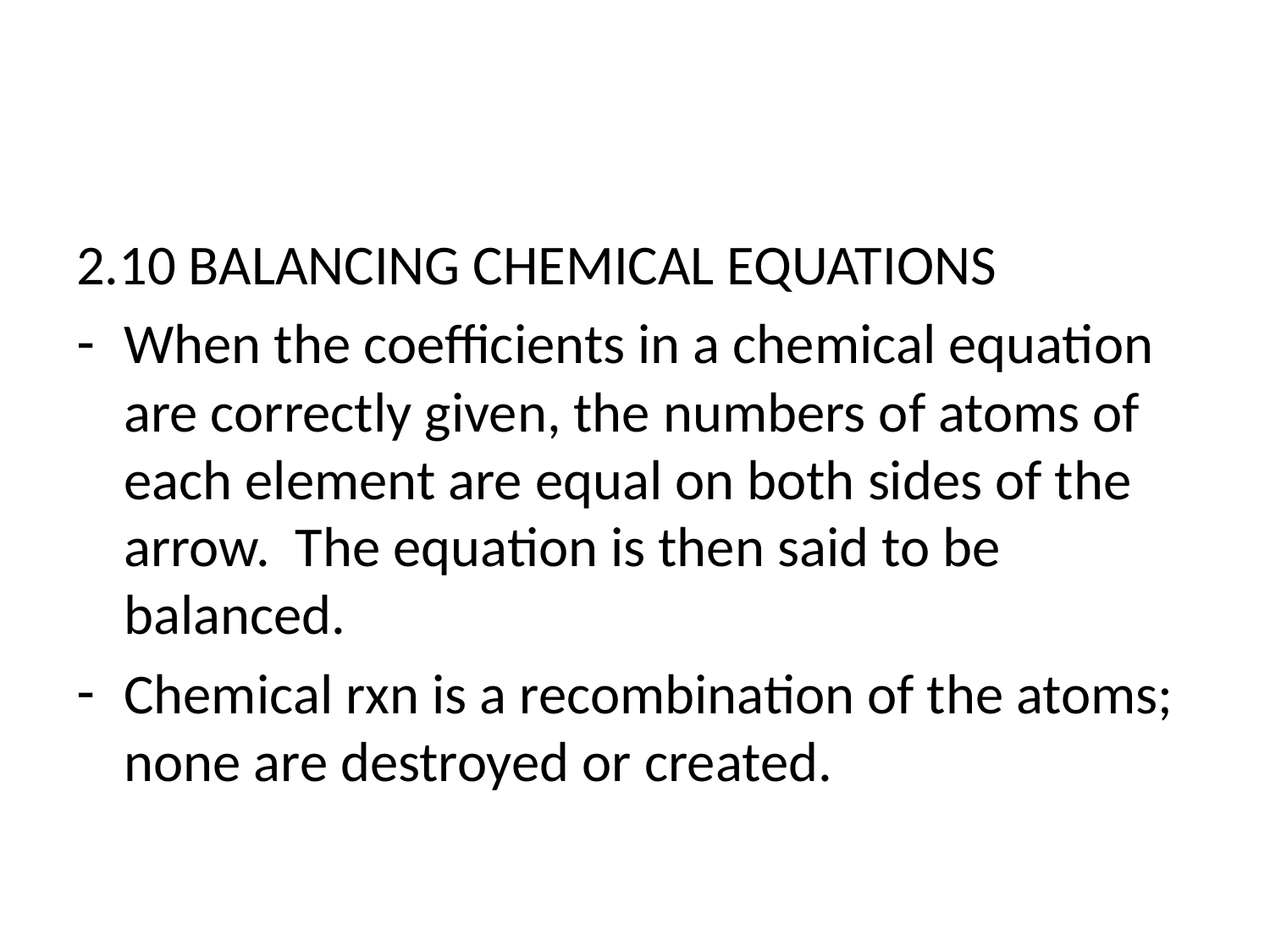

#
2.10 BALANCING CHEMICAL EQUATIONS
When the coefficients in a chemical equation are correctly given, the numbers of atoms of each element are equal on both sides of the arrow.  The equation is then said to be balanced.
Chemical rxn is a recombination of the atoms; none are destroyed or created.